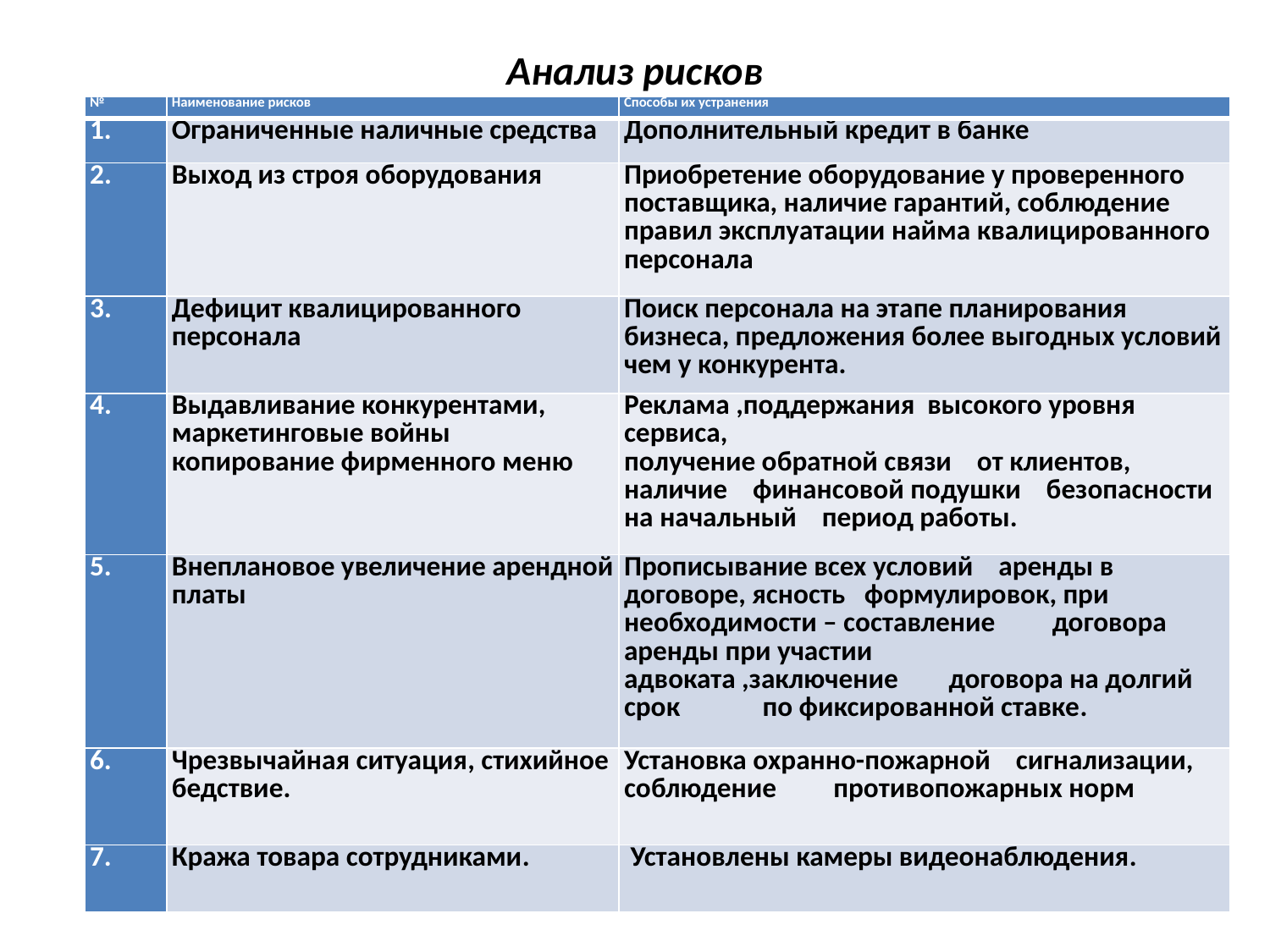

# Анализ рисков
| № | Наименование рисков | Способы их устранения |
| --- | --- | --- |
| 1. | Ограниченные наличные средства | Дополнительный кредит в банке |
| 2. | Выход из строя оборудования | Приобретение оборудование у проверенного поставщика, наличие гарантий, соблюдение правил эксплуатации найма квалицированного персонала |
| 3. | Дефицит квалицированного персонала | Поиск персонала на этапе планирования бизнеса, предложения более выгодных условий чем у конкурента. |
| 4. | Выдавливание конкурентами, маркетинговые войны копирование фирменного меню | Реклама ,поддержания высокого уровня сервиса, получение обратной связи от клиентов, наличие финансовой подушки безопасности на начальный период работы. |
| 5. | Внеплановое увеличение арендной платы | Прописывание всех условий аренды в договоре, ясность формулировок, при необходимости – составление договора аренды при участии адвоката ,заключение договора на долгий срок по фиксированной ставке. |
| 6. | Чрезвычайная ситуация, стихийное бедствие. | Установка охранно-пожарной сигнализации, соблюдение противопожарных норм |
| 7. | Кража товара сотрудниками. | Установлены камеры видеонаблюдения. |